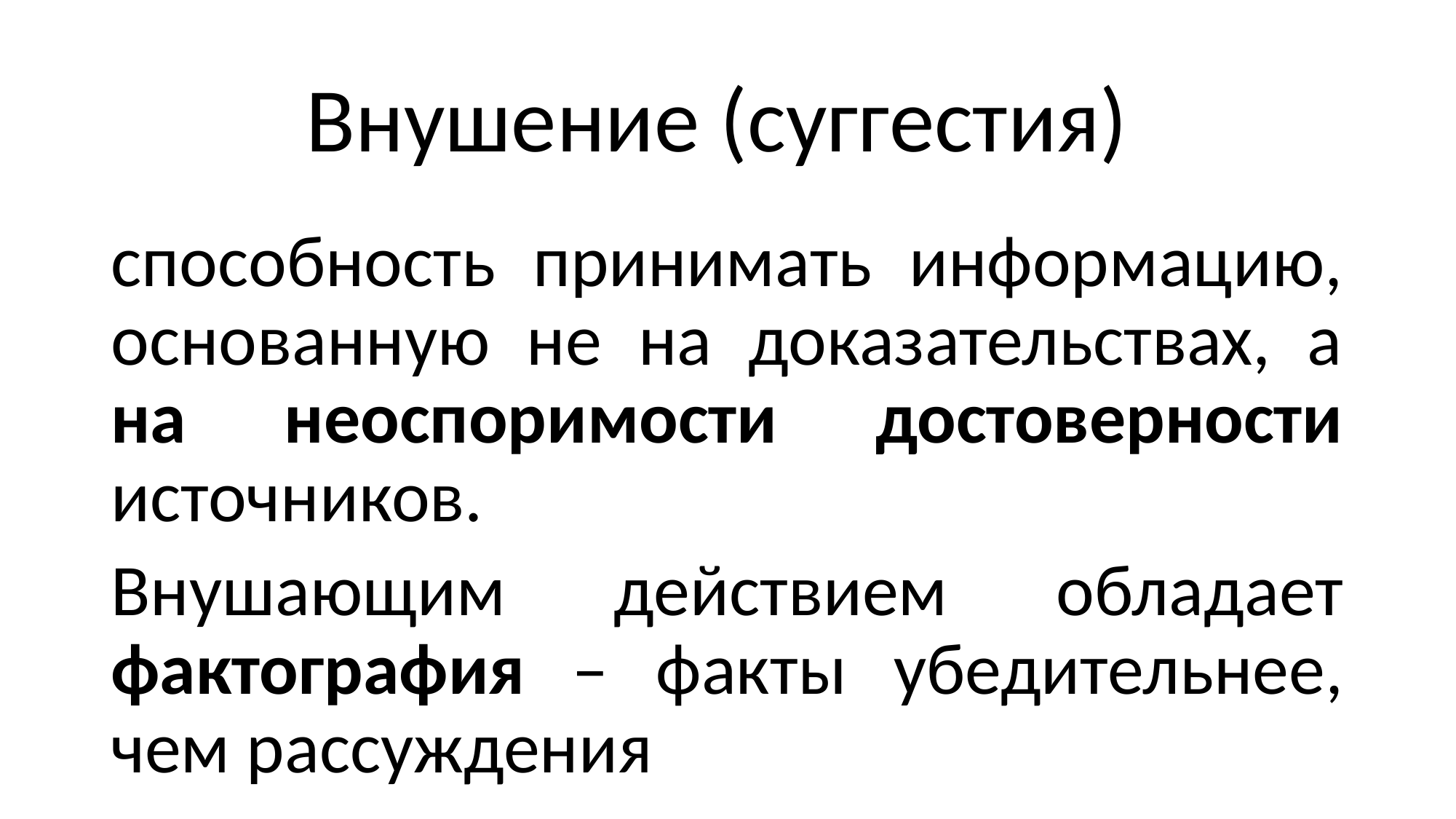

# Внушение (суггестия)
способность принимать информацию, основанную не на доказательствах, а на неоспоримости достоверности источников.
Внушающим действием обладает фактография – факты убедительнее, чем рассуждения